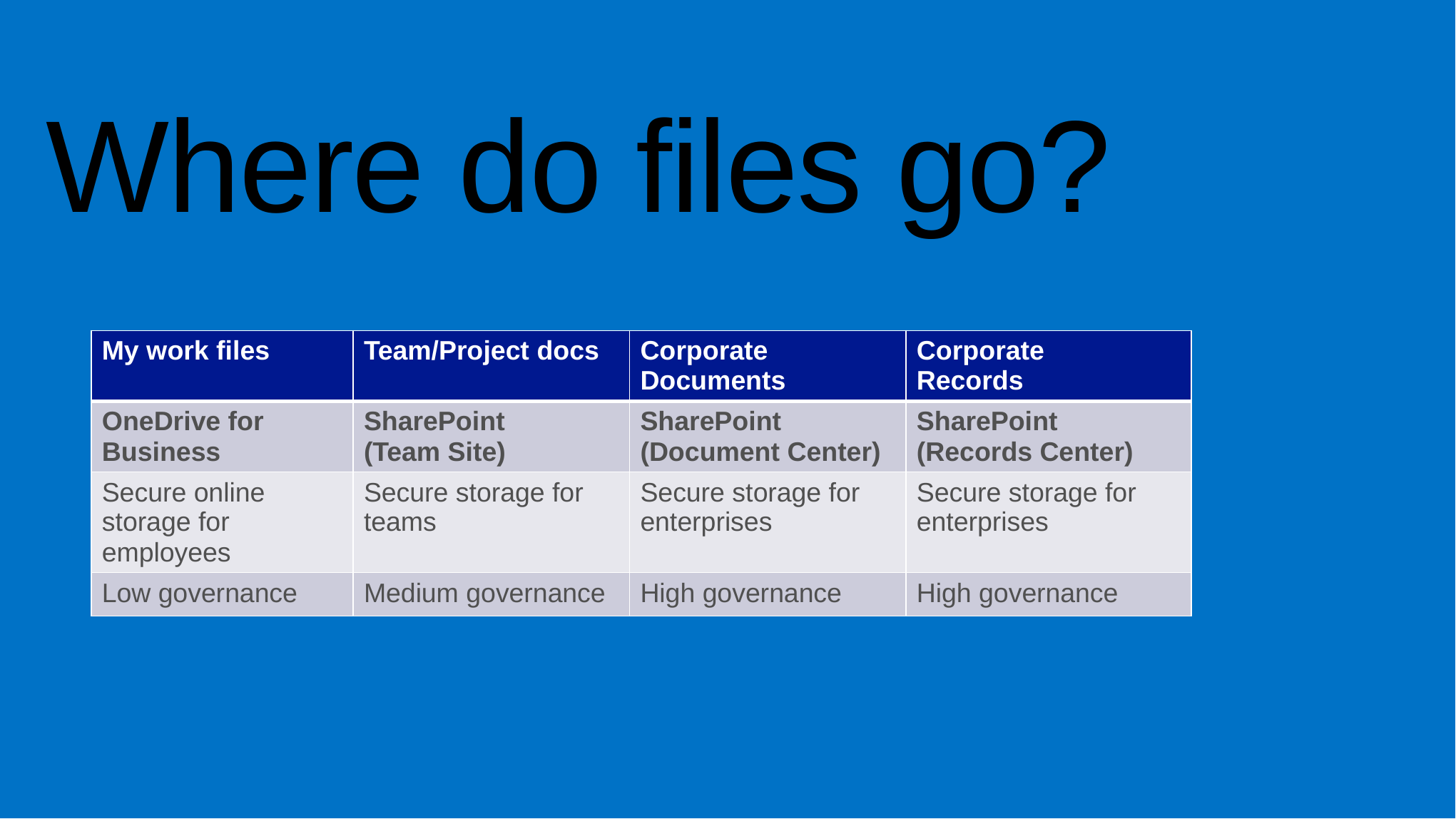

# Where do files go?
| My work files | Team/Project docs | Corporate Documents | Corporate Records |
| --- | --- | --- | --- |
| OneDrive for Business | SharePoint (Team Site) | SharePoint (Document Center) | SharePoint (Records Center) |
| Secure online storage for employees | Secure storage for teams | Secure storage for enterprises | Secure storage for enterprises |
| Low governance | Medium governance | High governance | High governance |